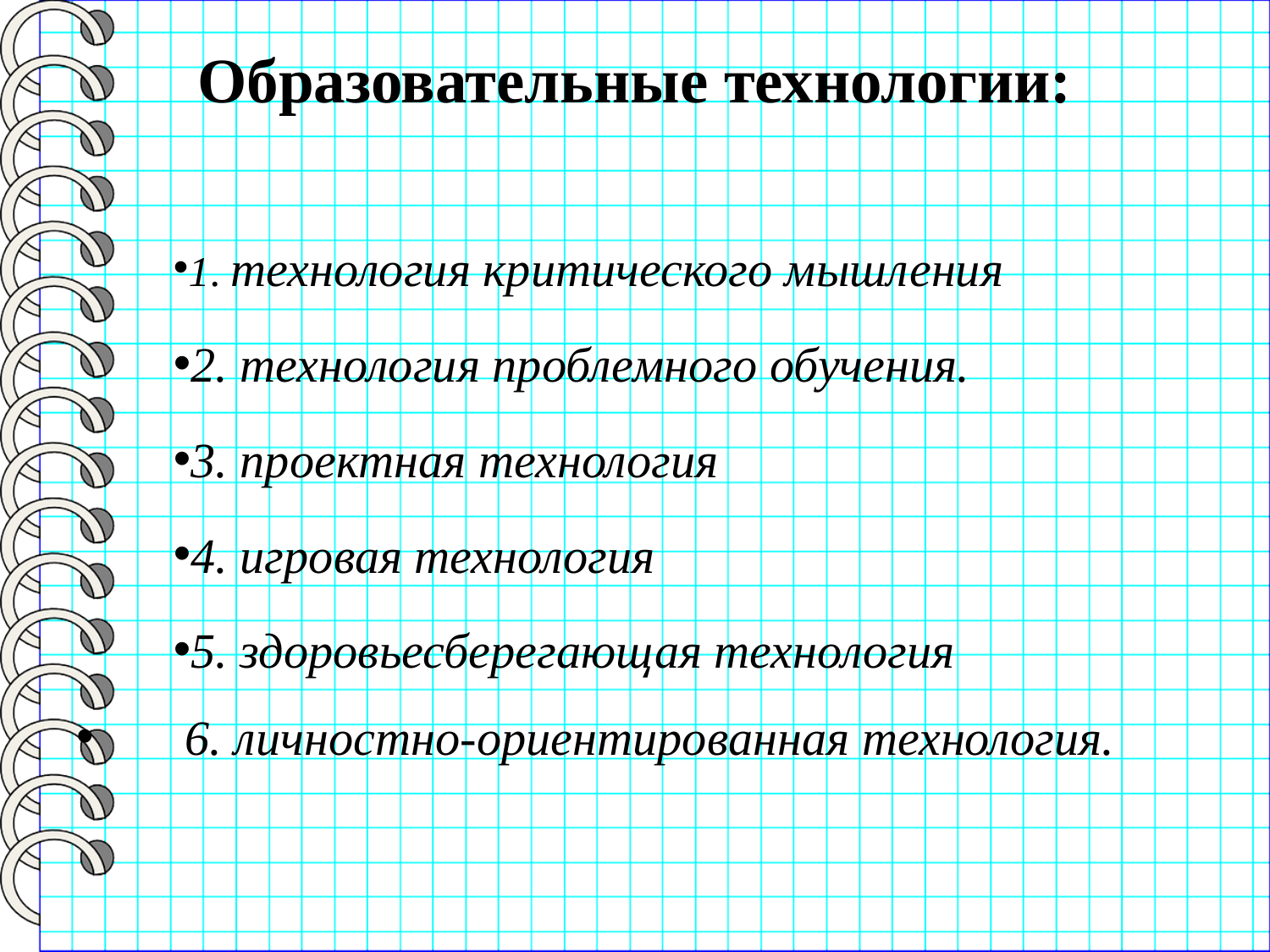

# Образовательные технологии:
1. технология критического мышления
2. технология проблемного обучения.
3. проектная технология
4. игровая технология
5. здоровьесберегающая технология
     6. личностно-ориентированная технология.